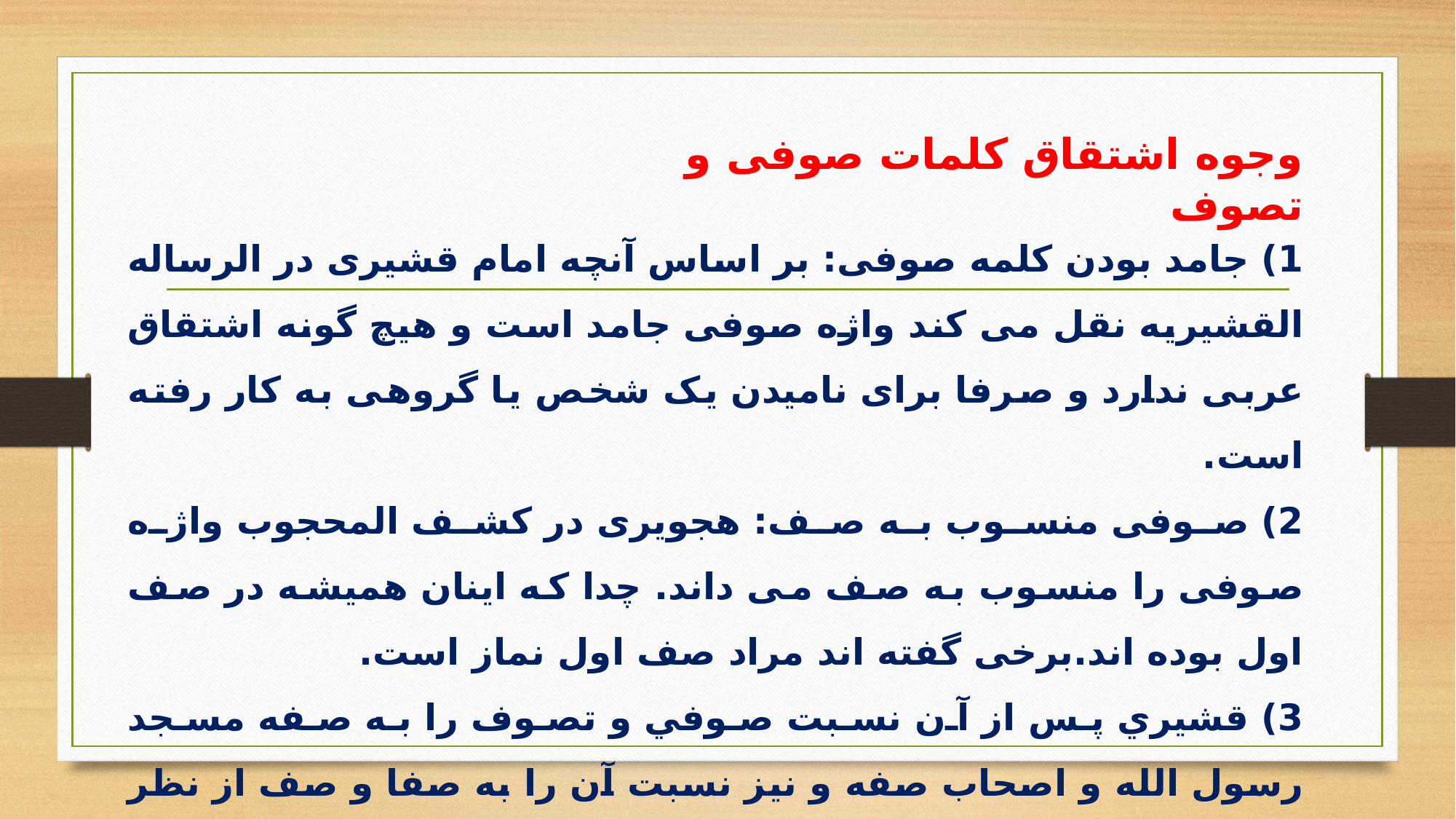

وجوه اشتقاق کلمات صوفی و تصوف
1) جامد بودن کلمه صوفی: بر اساس آنچه امام قشیری در الرساله القشیریه نقل می کند واژه صوفی جامد است و هیچ گونه اشتقاق عربی ندارد و صرفا برای نامیدن یک شخص یا گروهی به کار رفته است.
2) صوفی منسوب به صف: هجویری در کشف المحجوب واژه صوفی را منسوب به صف می داند. چدا که اینان همیشه در صف اول بوده اند.برخی گفته اند مراد صف اول نماز است.
3) قشيري پس از آن نسبت صوفي و تصوف را به صفه مسجد رسول الله و اصحاب صفه و نيز نسبت آن را به صفا و صف از نظر لغوي رد مي كند.
4) ابونعیم اصفهانی صوفی را منسوب به صوفانه به معنای گیاه کوتاه و ناچیز می­داند و صوفیه آن را کنایه از فروتنی و خواری خود دانسته­اند.